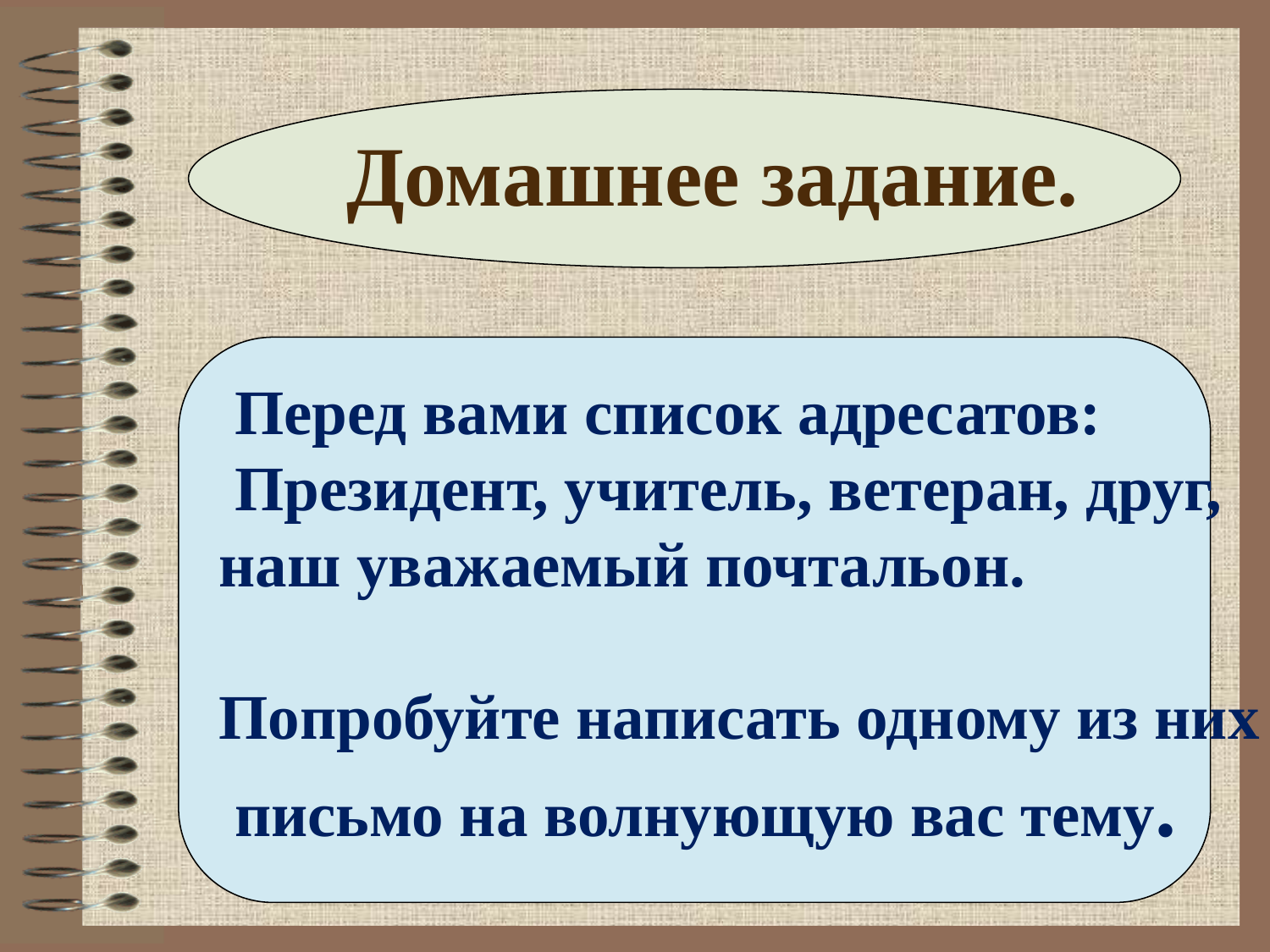

Домашнее задание.
 Перед вами список адресатов:
 Президент, учитель, ветеран, друг,
наш уважаемый почтальон.

Попробуйте написать одному из них
 письмо на волнующую вас тему.